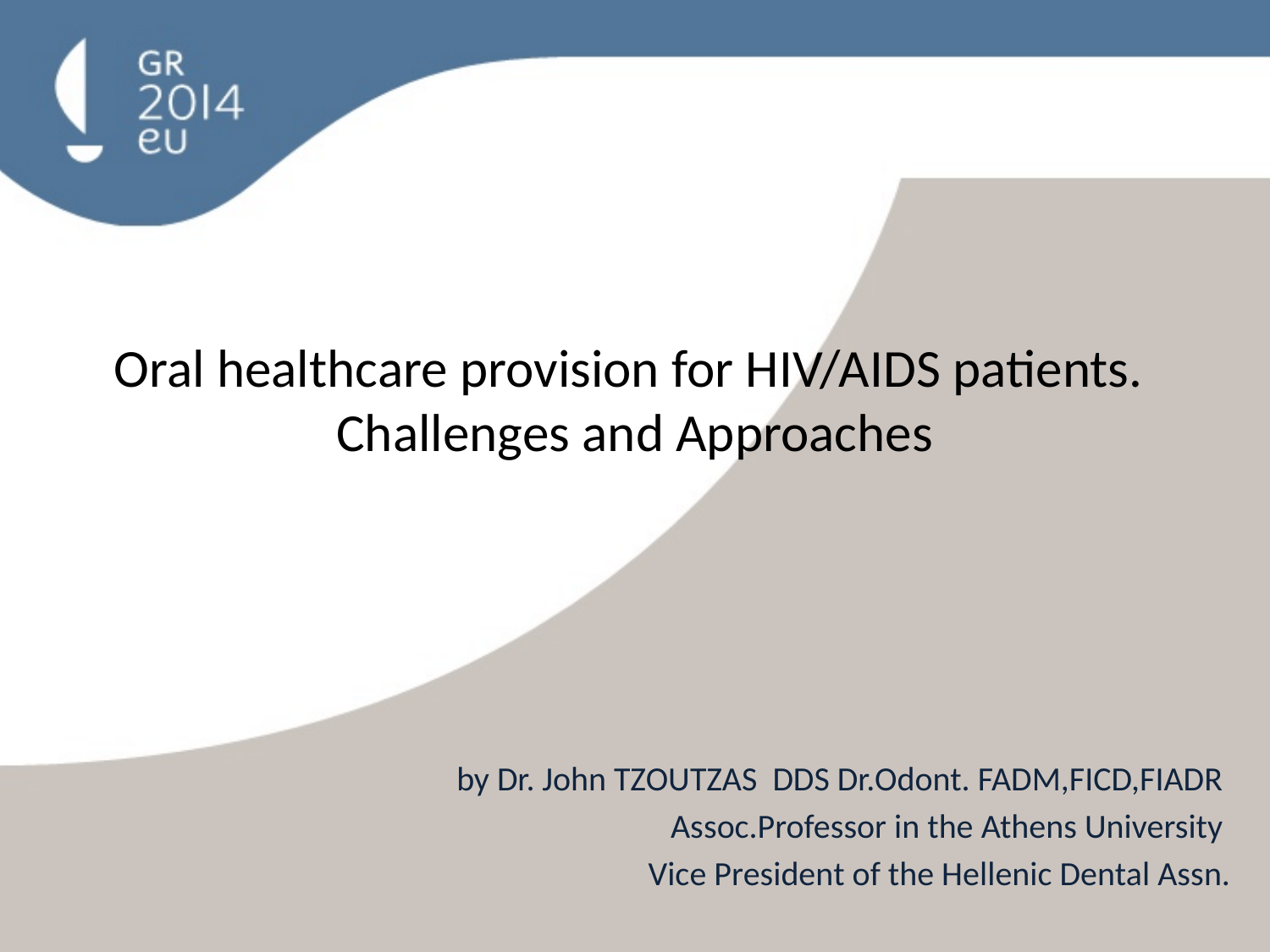

# Oral healthcare provision for HIV/AIDS patients. Challenges and Approaches

by Dr. John TZOUTZAS  DDS Dr.Odont. FADM,FICD,FIADR
Assoc.Professor in the Athens University
Vice President of the Hellenic Dental Assn.